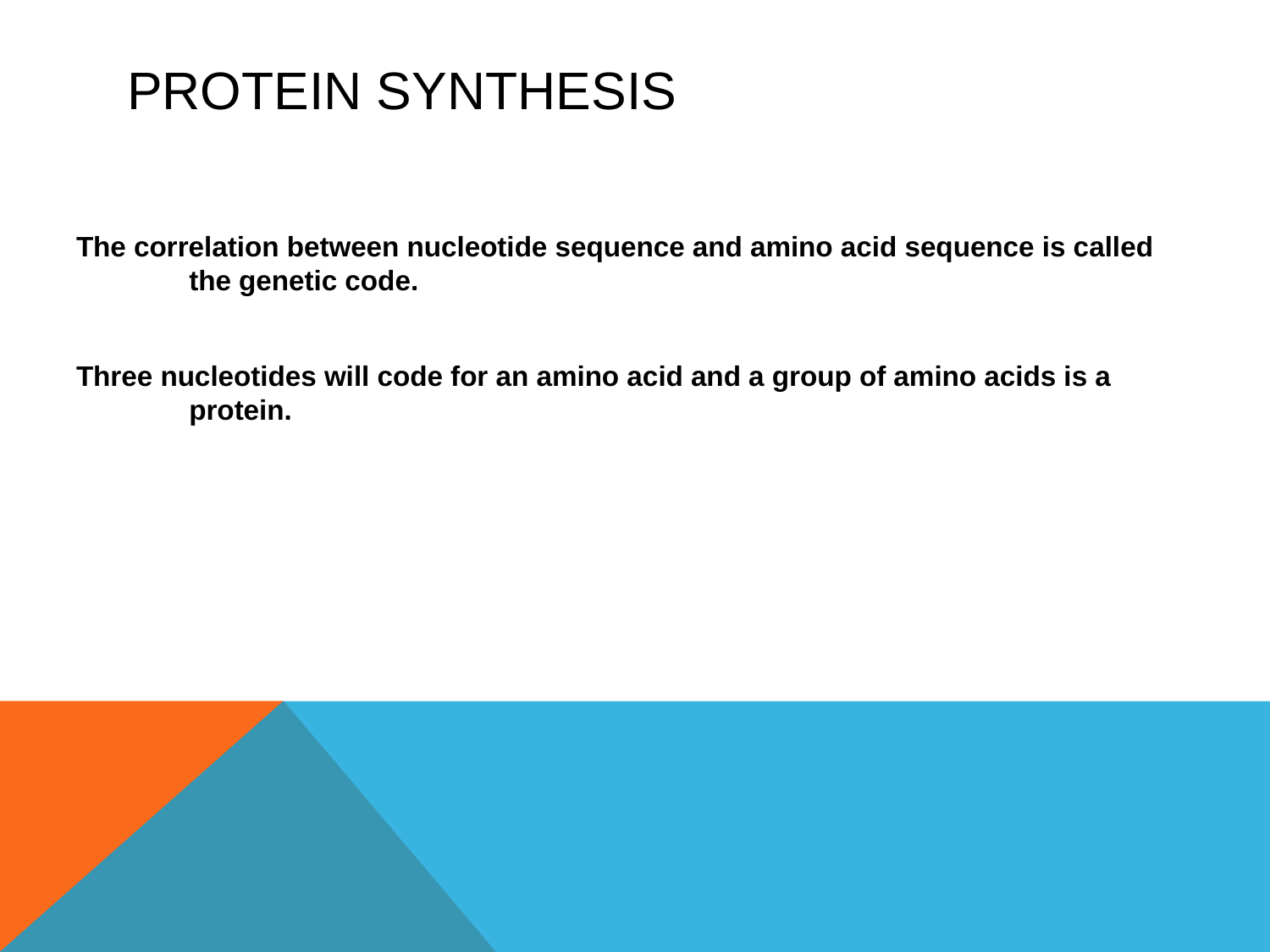

# Protein Synthesis
The correlation between nucleotide sequence and amino acid sequence is called the genetic code.

Three nucleotides will code for an amino acid and a group of amino acids is a protein.